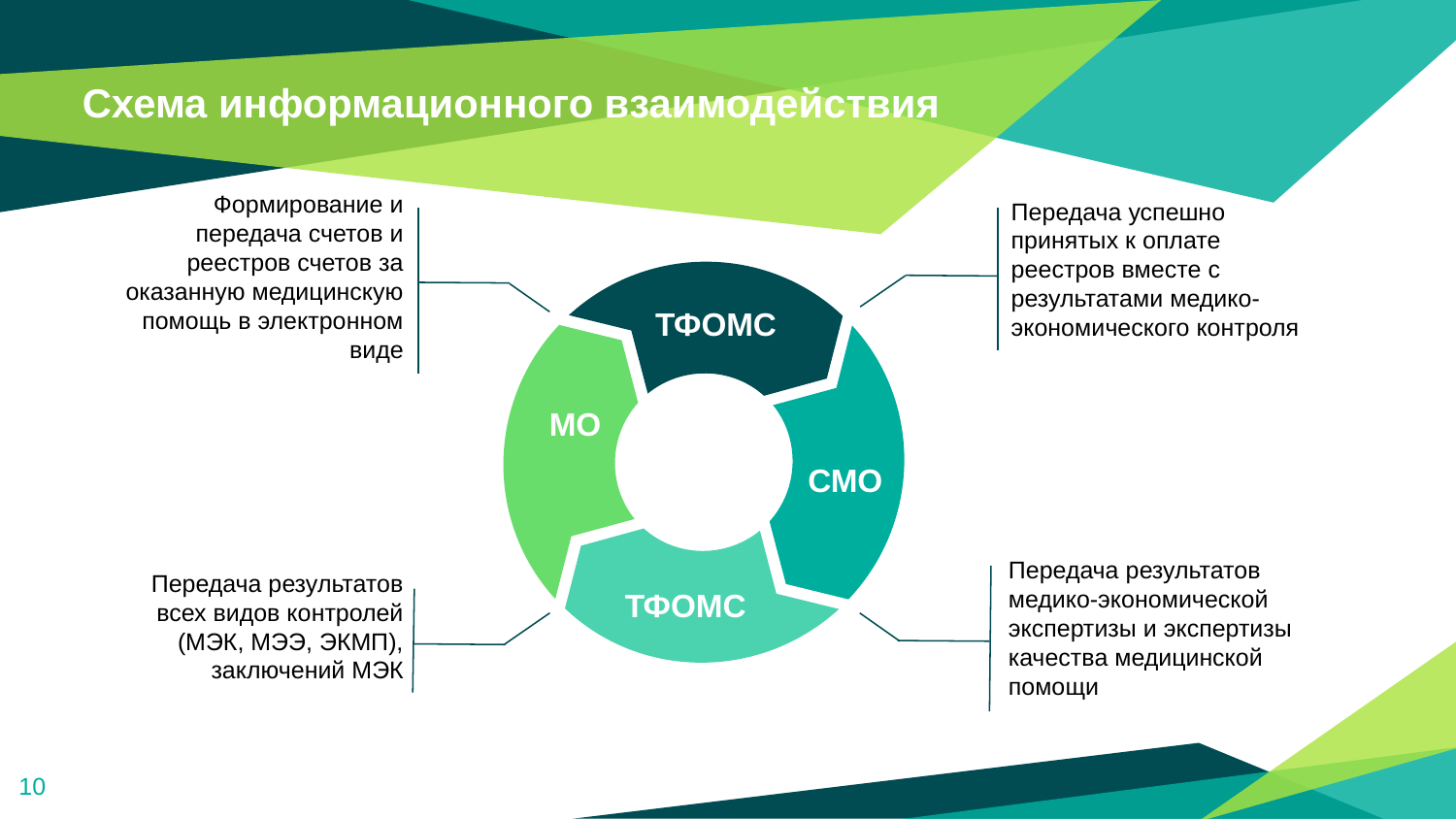

# Схема информационного взаимодействия
Формирование и передача счетов и реестров счетов за оказанную медицинскую помощь в электронном виде
Передача успешно принятых к оплате реестров вместе с результатами медико-экономического контроля

ТФОМС
МО
СМО
Передача результатов медико-экономической экспертизы и экспертизы качества медицинской помощи
Передача результатов всех видов контролей (МЭК, МЭЭ, ЭКМП), заключений МЭК
ТФОМС
10